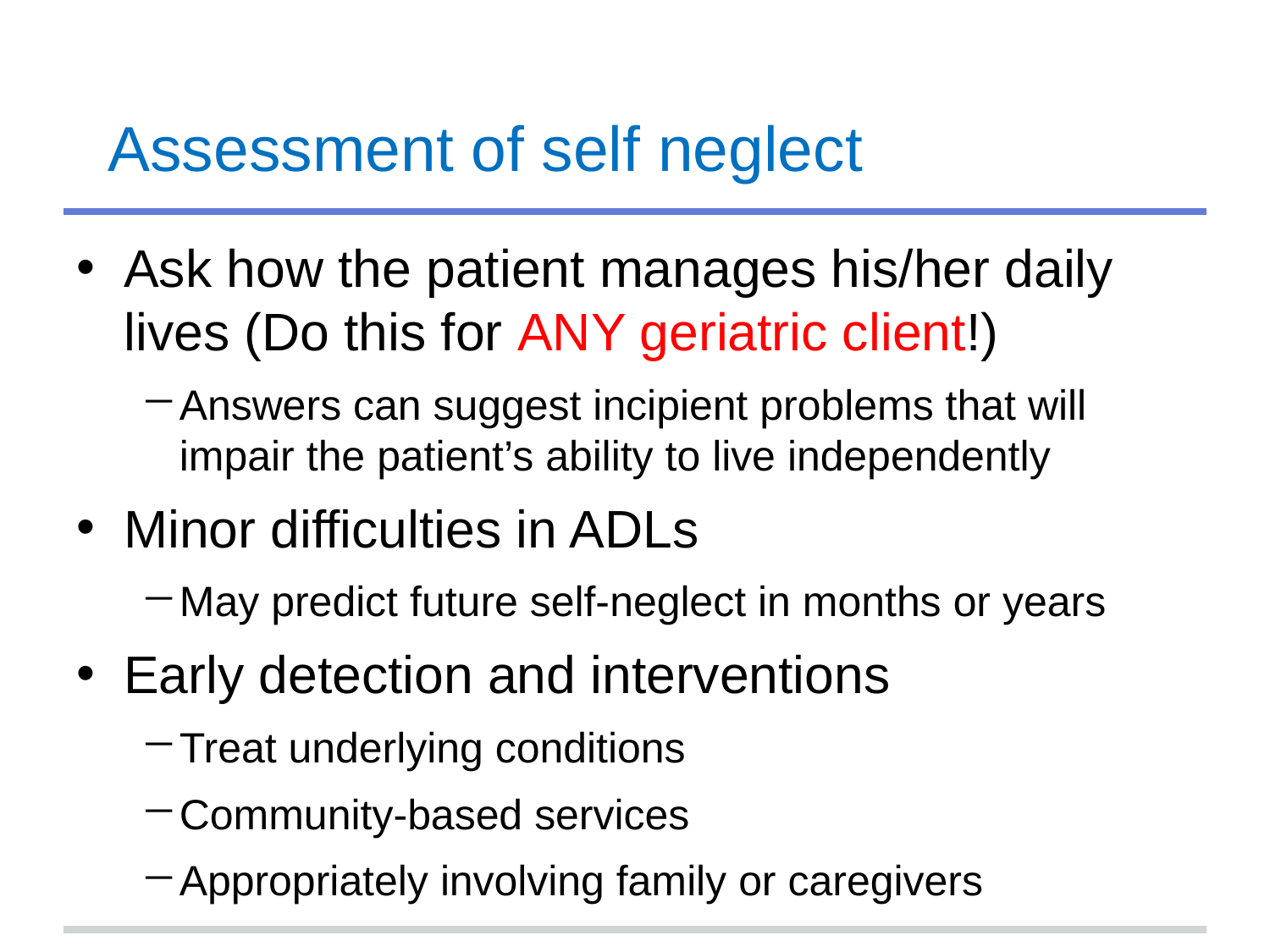

# Assessment of self neglect
Ask how the patient manages his/her daily lives (Do this for ANY geriatric client!)
Answers can suggest incipient problems that will impair the patient’s ability to live independently
Minor difficulties in ADLs
May predict future self-neglect in months or years
Early detection and interventions
Treat underlying conditions
Community-based services
Appropriately involving family or caregivers